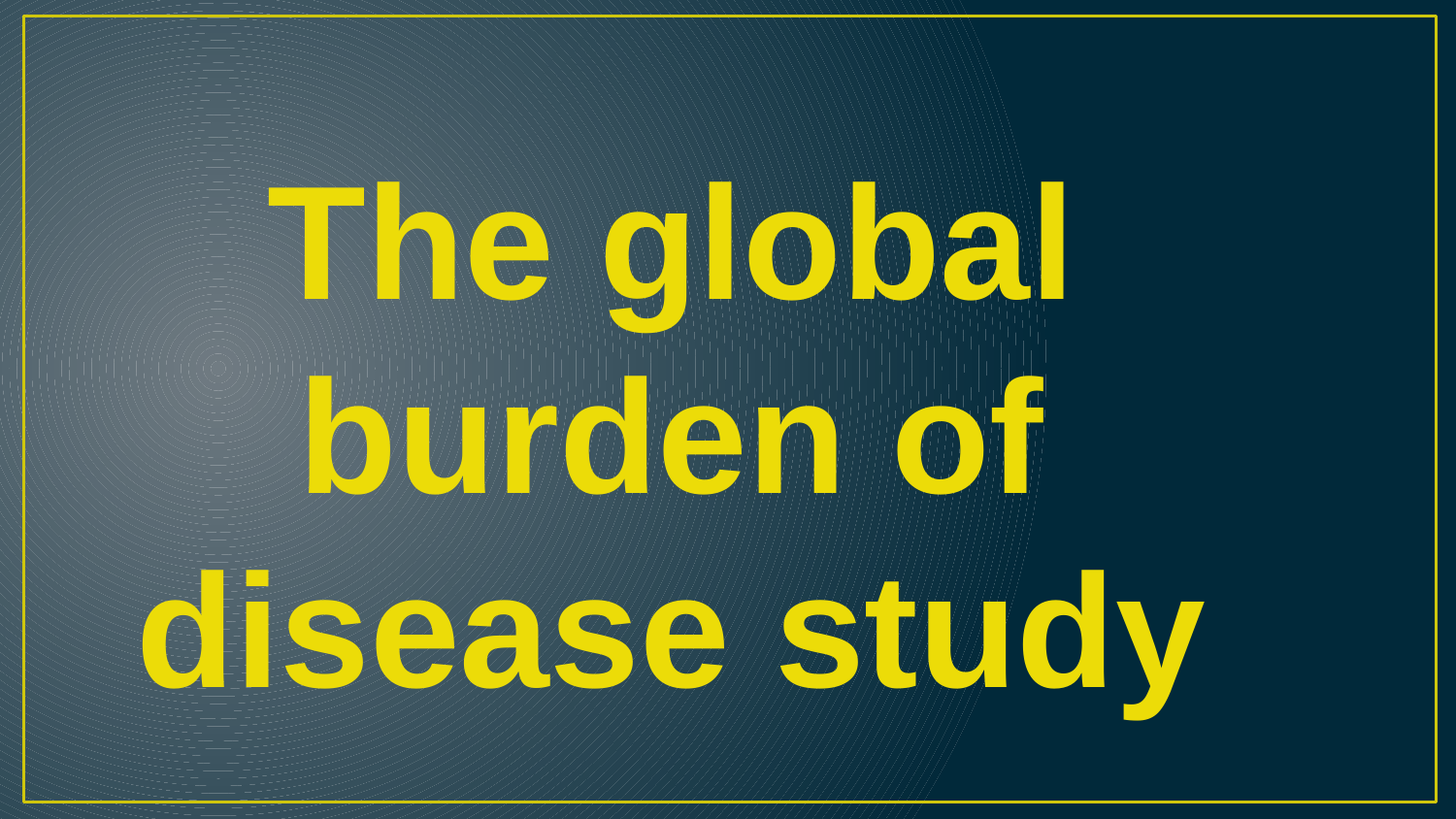

#
The global burden of disease study